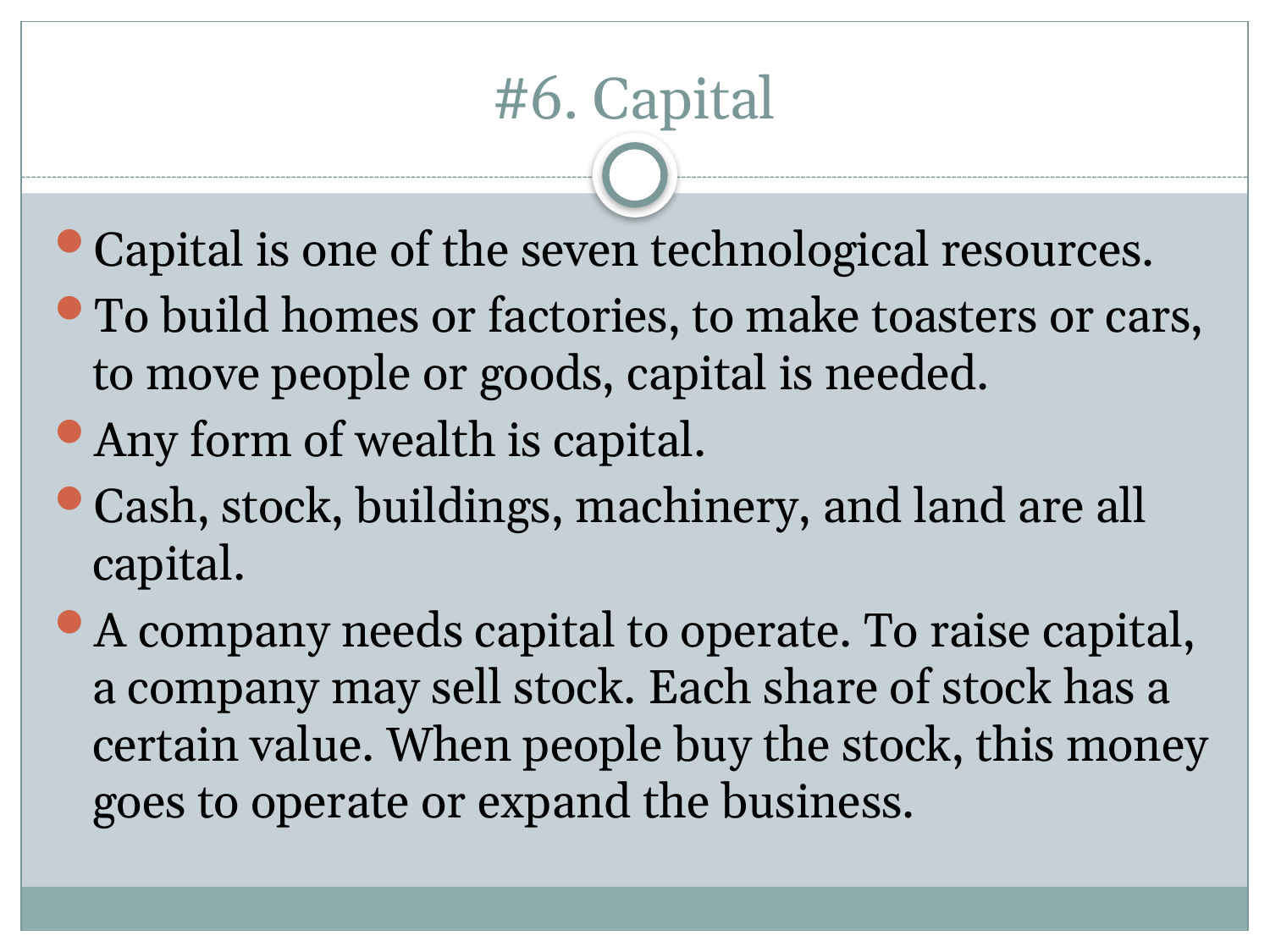

# #6. Capital
Capital is one of the seven technological resources.
To build homes or factories, to make toasters or cars, to move people or goods, capital is needed.
Any form of wealth is capital.
Cash, stock, buildings, machinery, and land are all capital.
A company needs capital to operate. To raise capital, a company may sell stock. Each share of stock has a certain value. When people buy the stock, this money goes to operate or expand the business.